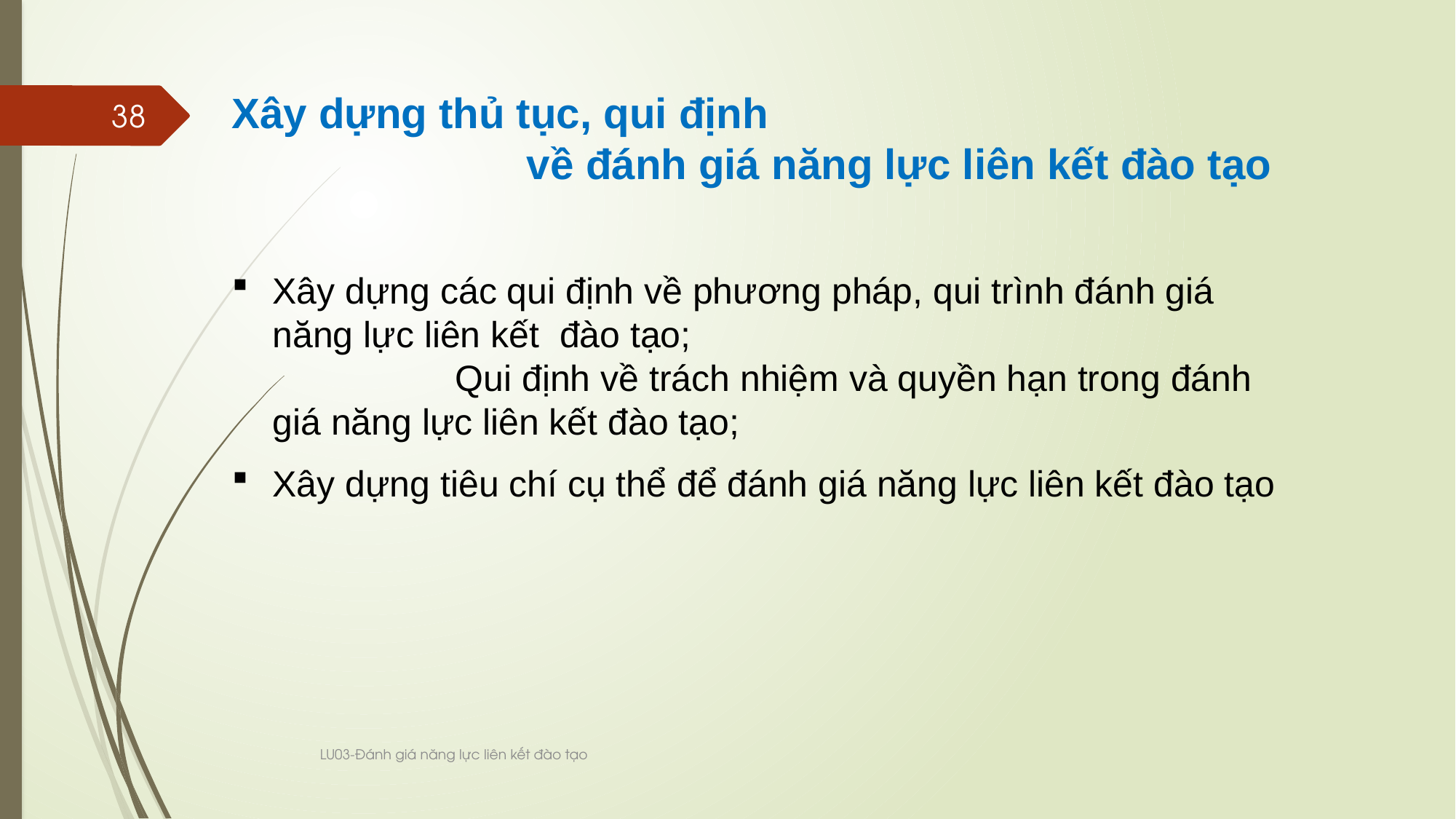

Xây dựng thủ tục, qui định                                                                      về đánh giá năng lực liên kết đào tạo

Xây dựng các qui định về phương pháp, qui trình đánh giá năng lực liên kết  đào tạo;                                                                              Qui định về trách nhiệm và quyền hạn trong đánh giá năng lực liên kết đào tạo;
Xây dựng tiêu chí cụ thể để đánh giá năng lực liên kết đào tạo
38
LU03-Đánh giá năng lực liên kết đào tạo